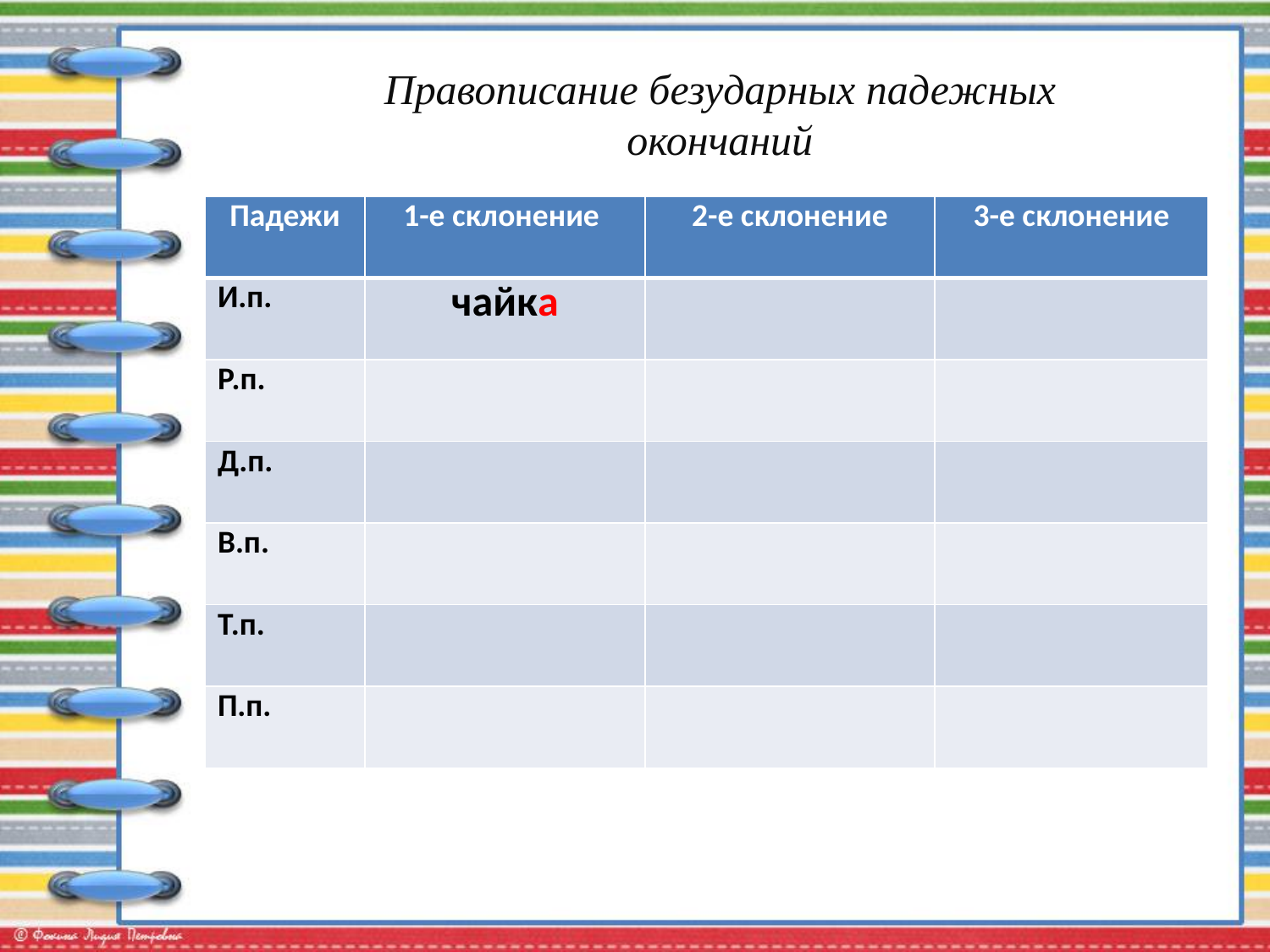

Правописание безударных падежных окончаний
медведь
ладонь
чайки
медведя
ладони
чайке
| Падежи | 1-е склонение | 2-е склонение | 3-е склонение |
| --- | --- | --- | --- |
| И.п. | чайка |  |  |
| Р.п. |  |  |  |
| Д.п. |  |  |  |
| В.п. |  |  |  |
| Т.п. |  |  |  |
| П.п. |  |  |  |
ладони
медведю
чайку
медведя
ладонь
чайкой
медведем
ладонью
о чайке
о ладони
о медведе